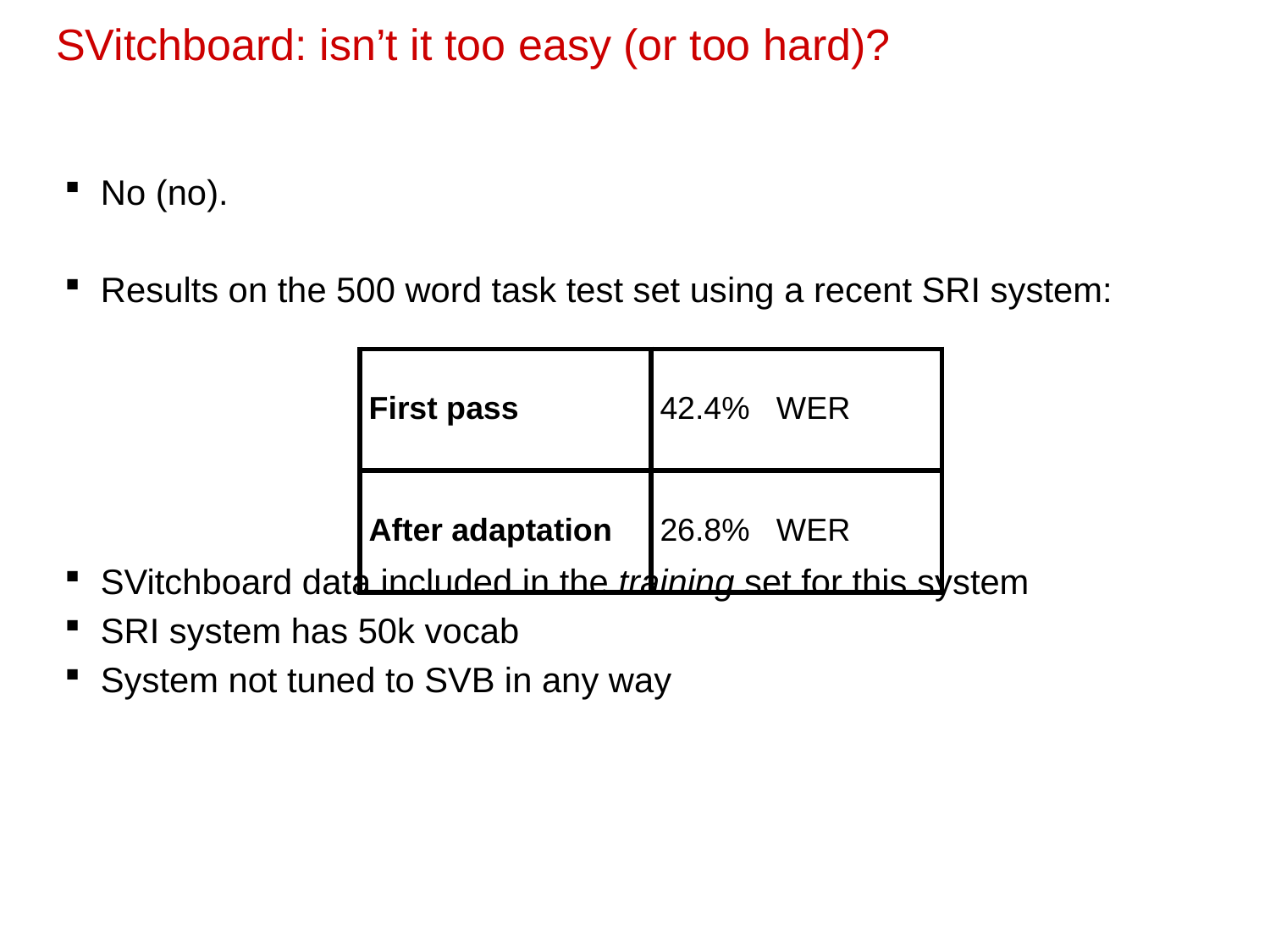

# SVitchboard: isn’t it too easy (or too hard)?
No (no).

Results on the 500 word task test set using a recent SRI system:

SVitchboard data included in the training set for this system
SRI system has 50k vocab
System not tuned to SVB in any way
| First pass | 42.4% WER |
| --- | --- |
| After adaptation | 26.8% WER |